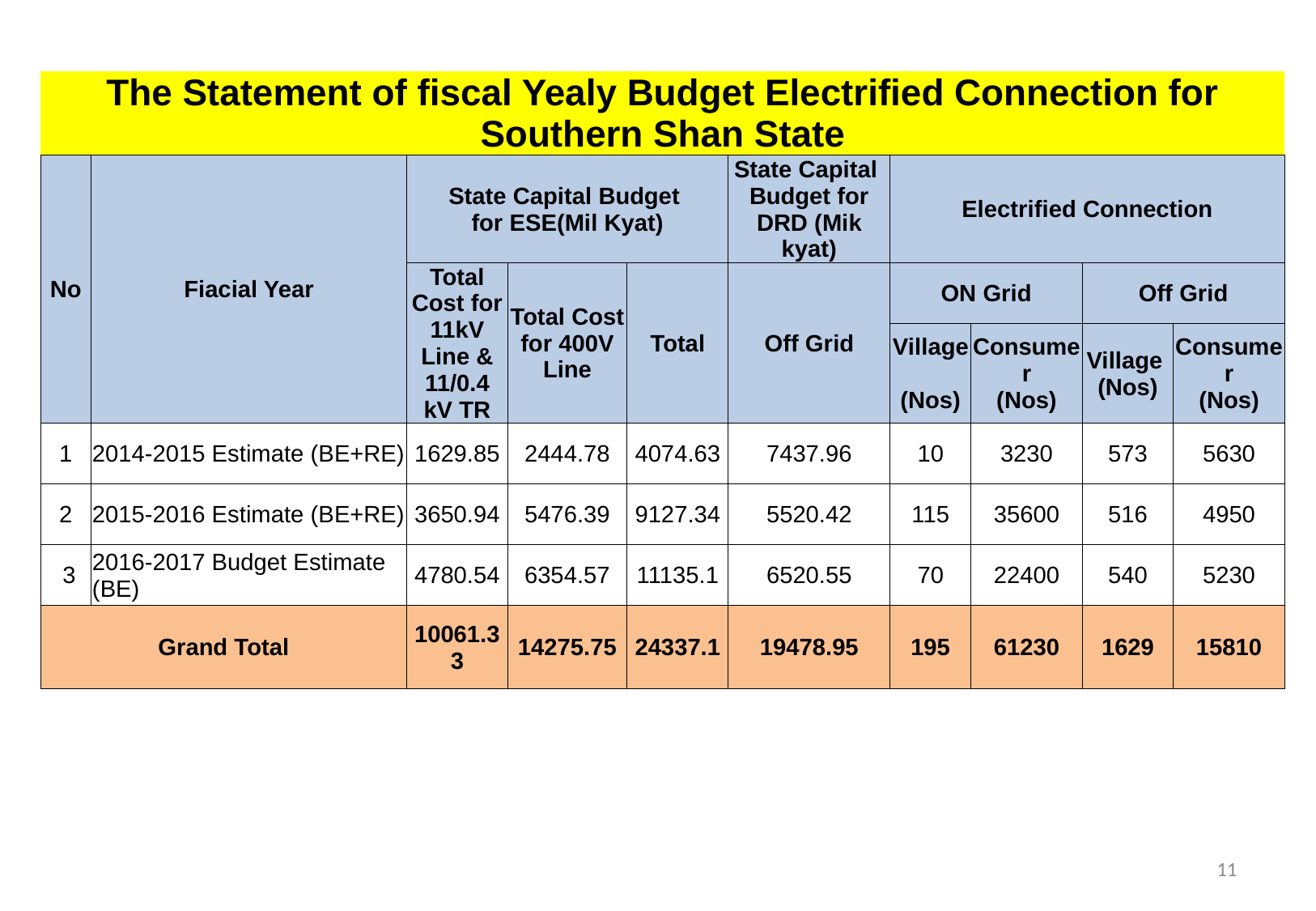

| The Statement of fiscal Yealy Budget Electrified Connection for Southern Shan State |  |  |  |  |  |  |  |  |  |
| --- | --- | --- | --- | --- | --- | --- | --- | --- | --- |
| No | Fiacial Year | State Capital Budget for ESE(Mil Kyat) |  |  | State Capital Budget for DRD (Mik kyat) | Electrified Connection |  |  |  |
|  |  | Total Cost for 11kV Line & 11/0.4 kV TR | Total Cost for 400V Line | Total | Off Grid | ON Grid |  | Off Grid |  |
|  |  |  |  |  |  | Village (Nos) | Consumer (Nos) | Village (Nos) | Consumer (Nos) |
| 1 | 2014-2015 Estimate (BE+RE) | 1629.85 | 2444.78 | 4074.63 | 7437.96 | 10 | 3230 | 573 | 5630 |
| 2 | 2015-2016 Estimate (BE+RE) | 3650.94 | 5476.39 | 9127.34 | 5520.42 | 115 | 35600 | 516 | 4950 |
| 3 | 2016-2017 Budget Estimate (BE) | 4780.54 | 6354.57 | 11135.1 | 6520.55 | 70 | 22400 | 540 | 5230 |
| Grand Total |  | 10061.33 | 14275.75 | 24337.1 | 19478.95 | 195 | 61230 | 1629 | 15810 |
11